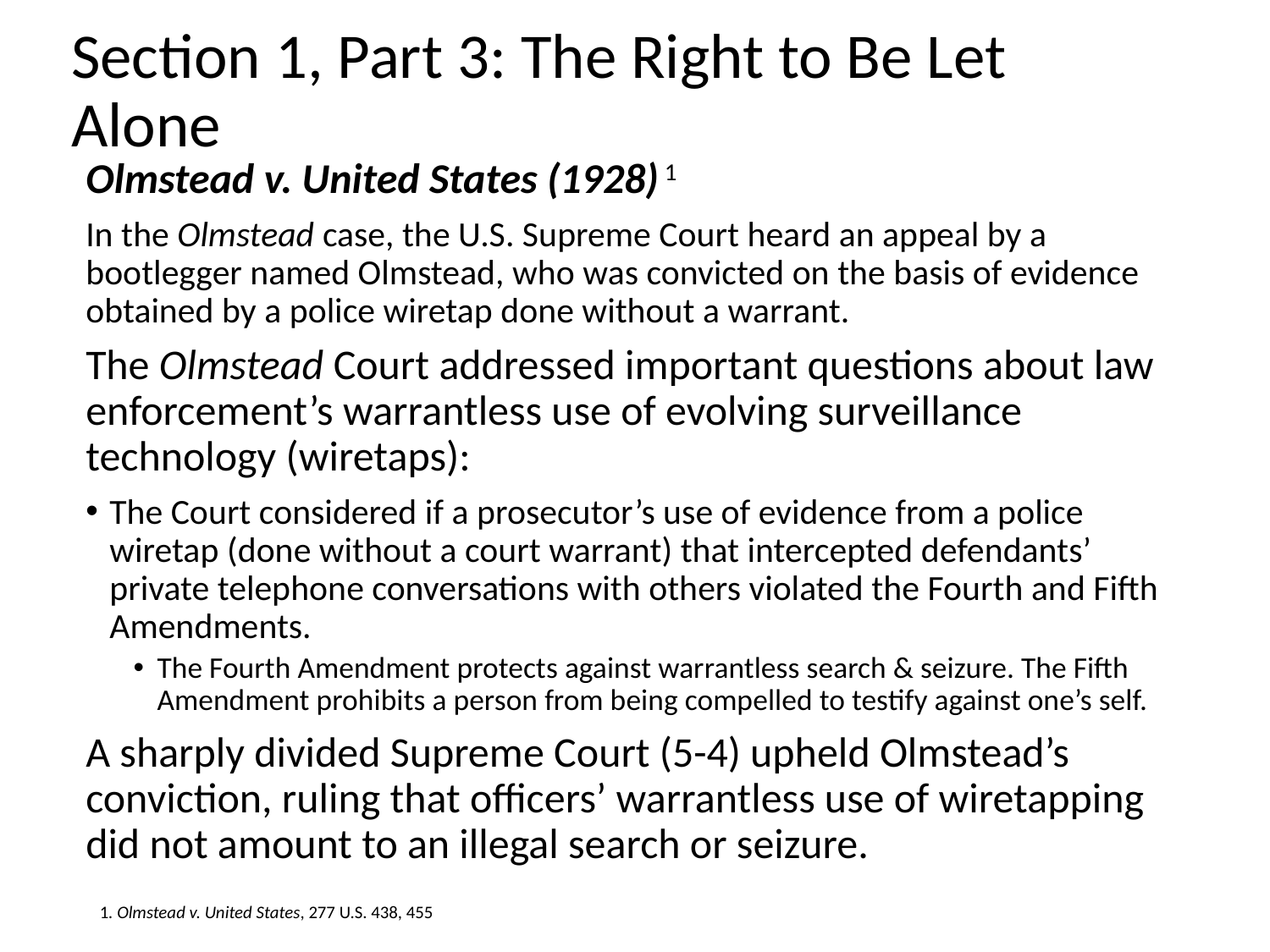

# Section 1, Part 3: The Right to Be Let Alone
Olmstead v. United States (1928) 1
In the Olmstead case, the U.S. Supreme Court heard an appeal by a bootlegger named Olmstead, who was convicted on the basis of evidence obtained by a police wiretap done without a warrant.
The Olmstead Court addressed important questions about law enforcement’s warrantless use of evolving surveillance technology (wiretaps):
The Court considered if a prosecutor’s use of evidence from a police wiretap (done without a court warrant) that intercepted defendants’ private telephone conversations with others violated the Fourth and Fifth Amendments.
The Fourth Amendment protects against warrantless search & seizure. The Fifth Amendment prohibits a person from being compelled to testify against one’s self.
A sharply divided Supreme Court (5-4) upheld Olmstead’s conviction, ruling that officers’ warrantless use of wiretapping did not amount to an illegal search or seizure.
1. Olmstead v. United States, 277 U.S. 438, 455